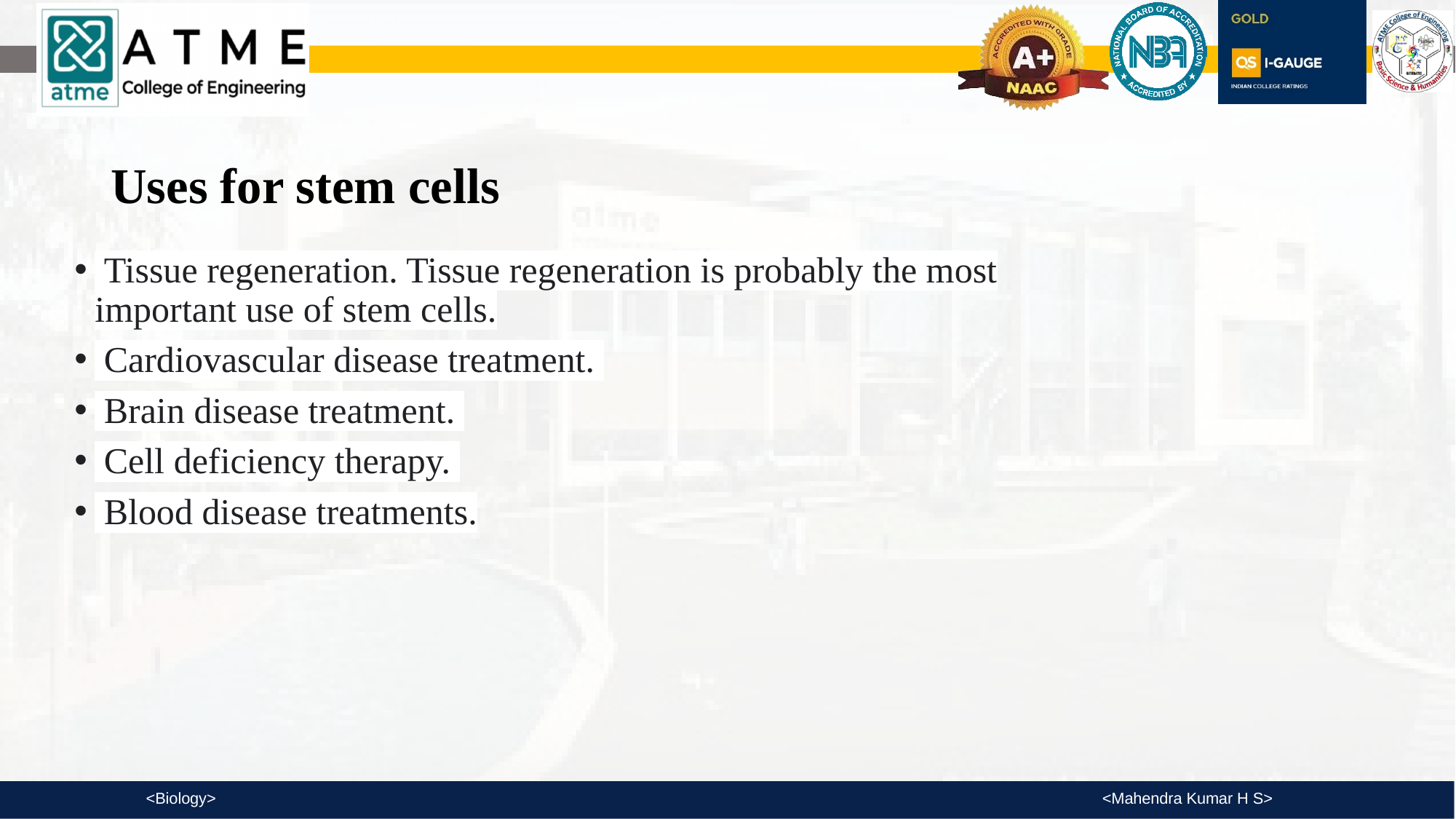

# Uses for stem cells
 Tissue regeneration. Tissue regeneration is probably the most important use of stem cells.
 Cardiovascular disease treatment.
 Brain disease treatment.
 Cell deficiency therapy.
 Blood disease treatments.